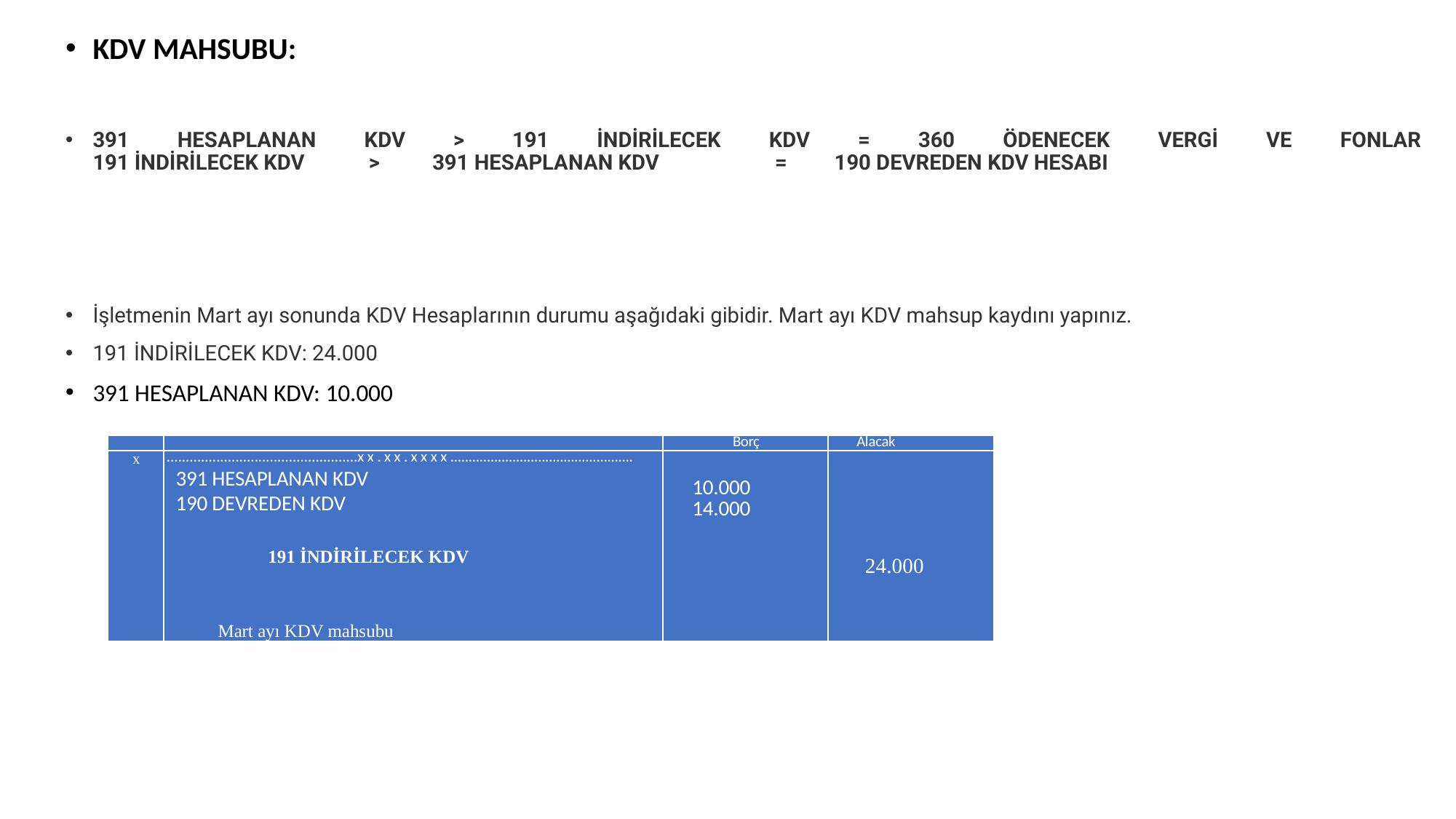

KDV MAHSUBU:

391 HESAPLANAN KDV > 191 İNDİRİLECEK KDV = 360 ÖDENECEK VERGİ VE FONLAR
191 İNDİRİLECEK KDV 	           >          391 HESAPLANAN KDV                      =         190 DEVREDEN KDV HESABI

İşletmenin Mart ayı sonunda KDV Hesaplarının durumu aşağıdaki gibidir. Mart ayı KDV mahsup kaydını yapınız.
191 İNDİRİLECEK KDV: 24.000
391 HESAPLANAN KDV: 10.000
|  |  | Borç | Alacak |
| --- | --- | --- | --- |
| x | ..................................................xx.xx.xxxx.................................................. 391 HESAPLANAN KDV 190 DEVREDEN KDV 191 İNDİRİLECEK KDV Mart ayı KDV mahsubu | 10.000 14.000 | 24.000 |